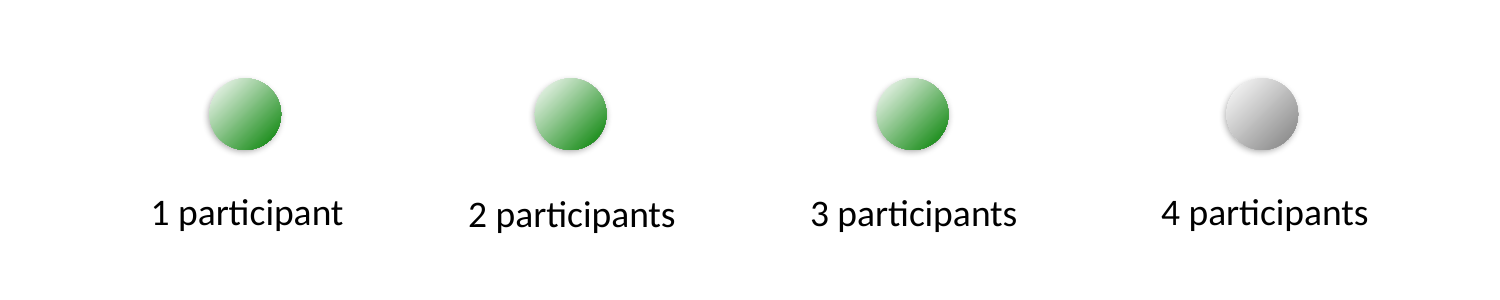

1 participant
4 participants
3 participants
2 participants